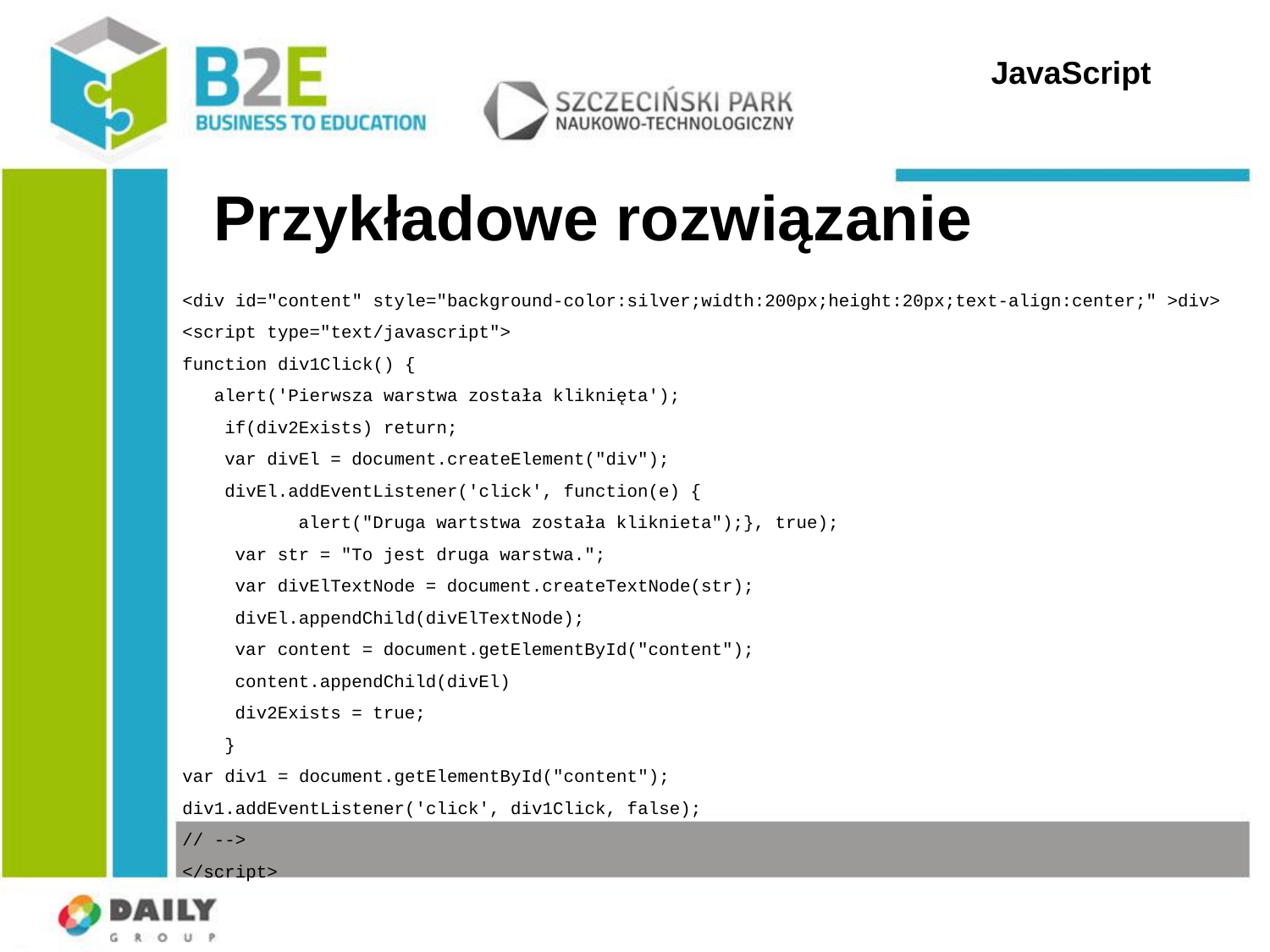

JavaScript
Przykładowe rozwiązanie
<div id="content" style="background-color:silver;width:200px;height:20px;text-align:center;" >div>
<script type="text/javascript">
function div1Click() {
   alert('Pierwsza warstwa została kliknięta');
    if(div2Exists) return;
    var divEl = document.createElement("div");
    divEl.addEventListener('click', function(e) {
           alert("Druga wartstwa została kliknieta");}, true);
     var str = "To jest druga warstwa.";
     var divElTextNode = document.createTextNode(str);
     divEl.appendChild(divElTextNode);
     var content = document.getElementById("content");
     content.appendChild(divEl)
     div2Exists = true;
    }
var div1 = document.getElementById("content");
div1.addEventListener('click', div1Click, false);
// -->
</script>